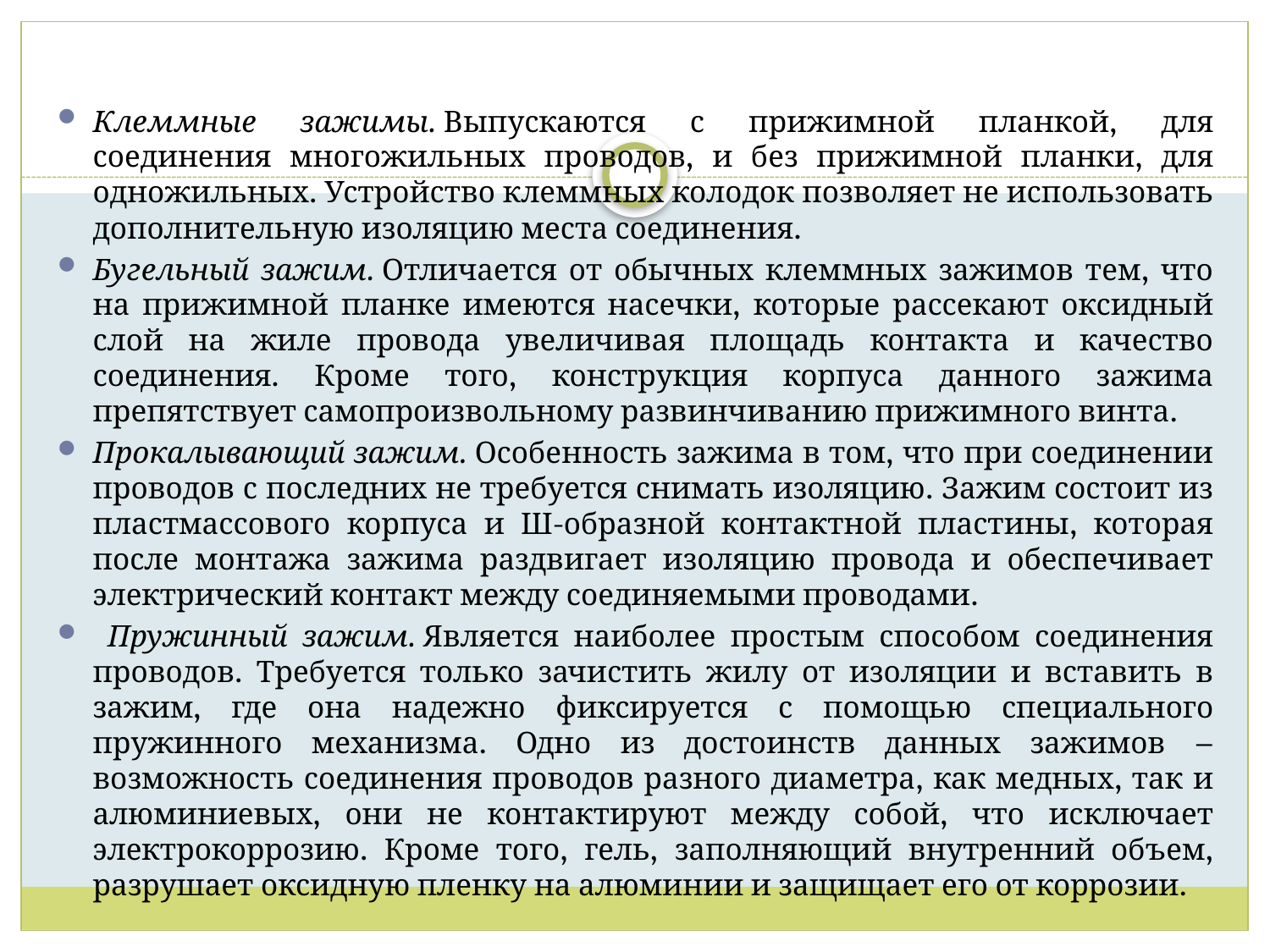

Клеммные зажимы. Выпускаются с прижимной планкой, для соединения многожильных проводов, и без прижимной планки, для одножильных. Устройство клеммных колодок позволяет не использовать дополнительную изоляцию места соединения.
Бугельный зажим. Отличается от обычных клеммных зажимов тем, что на прижимной планке имеются насечки, которые рассекают оксидный слой на жиле провода увеличивая площадь контакта и качество соединения. Кроме того, конструкция корпуса данного зажима препятствует самопроизвольному развинчиванию прижимного винта.
Прокалывающий зажим. Особенность зажима в том, что при соединении проводов с последних не требуется снимать изоляцию. Зажим состоит из пластмассового корпуса и Ш-образной контактной пластины, которая после монтажа зажима раздвигает изоляцию провода и обеспечивает электрический контакт между соединяемыми проводами.
 Пружинный зажим. Является наиболее простым способом соединения проводов. Требуется только зачистить жилу от изоляции и вставить в зажим, где она надежно фиксируется с помощью специального пружинного механизма. Одно из достоинств данных зажимов – возможность соединения проводов разного диаметра, как медных, так и алюминиевых, они не контактируют между собой, что исключает электрокоррозию. Кроме того, гель, заполняющий внутренний объем, разрушает оксидную пленку на алюминии и защищает его от коррозии.